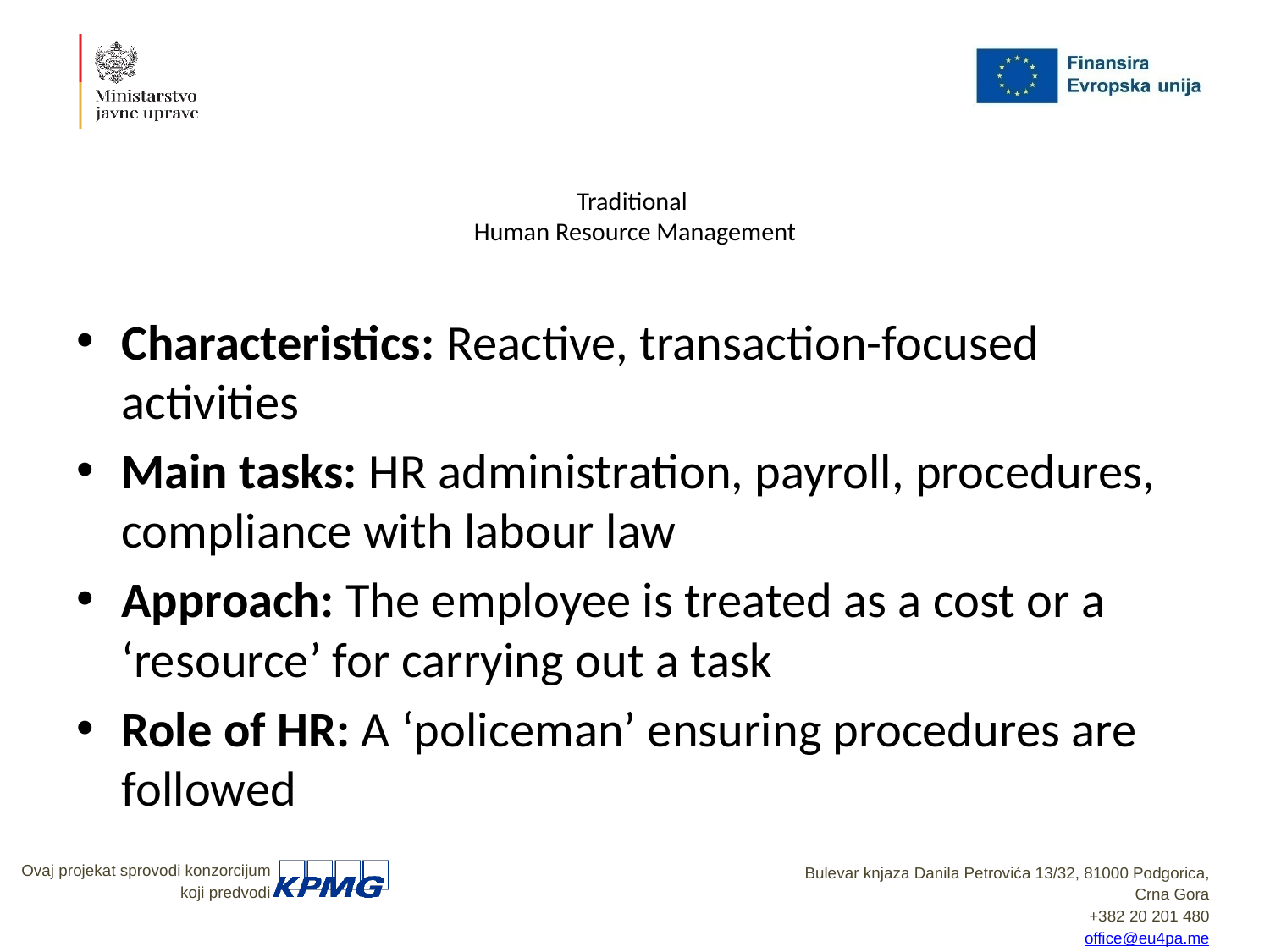

# Traditional Human Resource Management

Characteristics: Reactive, transaction-focused activities
Main tasks: HR administration, payroll, procedures, compliance with labour law
Approach: The employee is treated as a cost or a ‘resource’ for carrying out a task
Role of HR: A ‘policeman’ ensuring procedures are followed